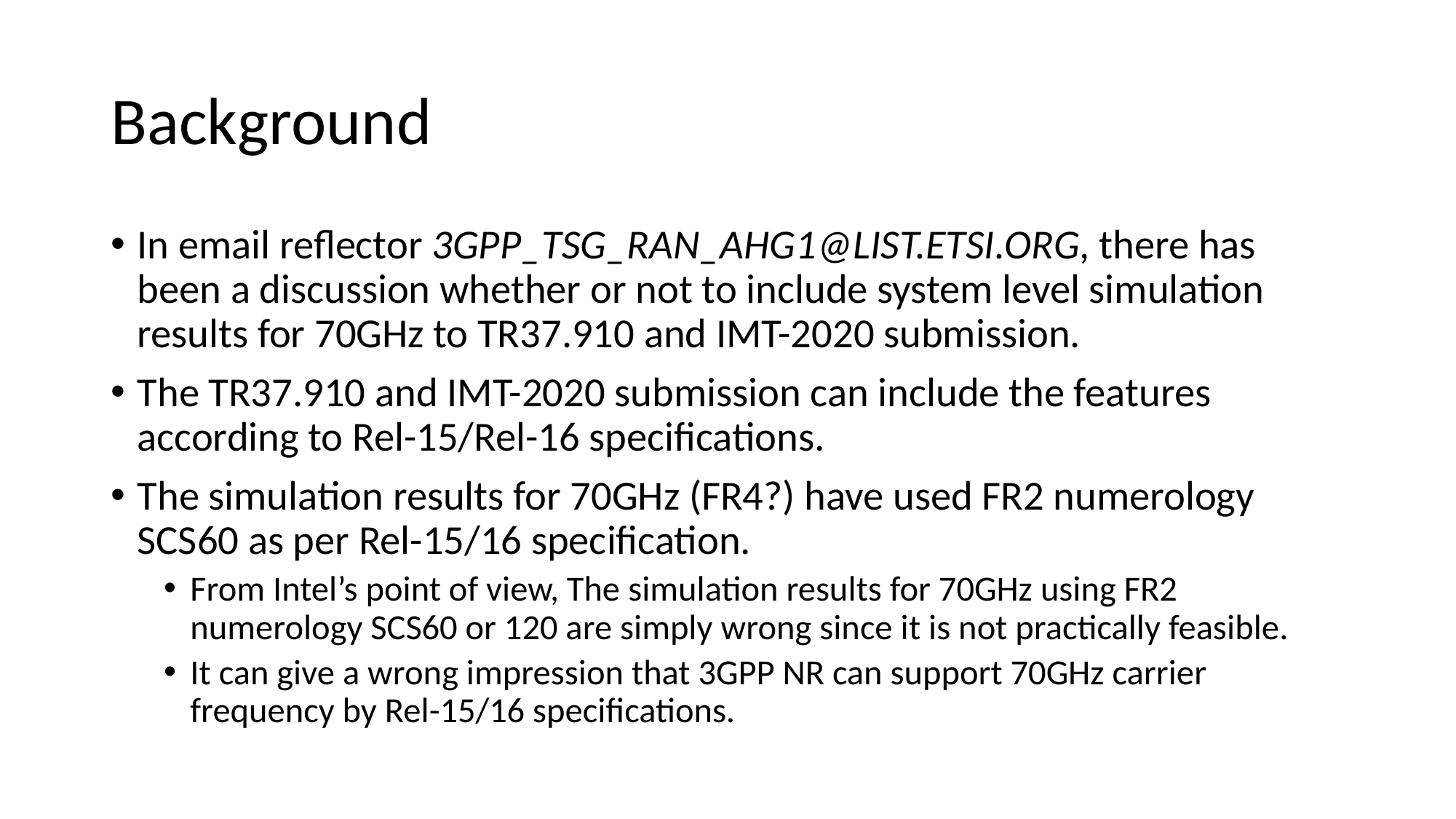

# Background
In email reflector 3GPP_TSG_RAN_AHG1@LIST.ETSI.ORG, there has been a discussion whether or not to include system level simulation results for 70GHz to TR37.910 and IMT-2020 submission.
The TR37.910 and IMT-2020 submission can include the features according to Rel-15/Rel-16 specifications.
The simulation results for 70GHz (FR4?) have used FR2 numerology SCS60 as per Rel-15/16 specification.
From Intel’s point of view, The simulation results for 70GHz using FR2 numerology SCS60 or 120 are simply wrong since it is not practically feasible.
It can give a wrong impression that 3GPP NR can support 70GHz carrier frequency by Rel-15/16 specifications.